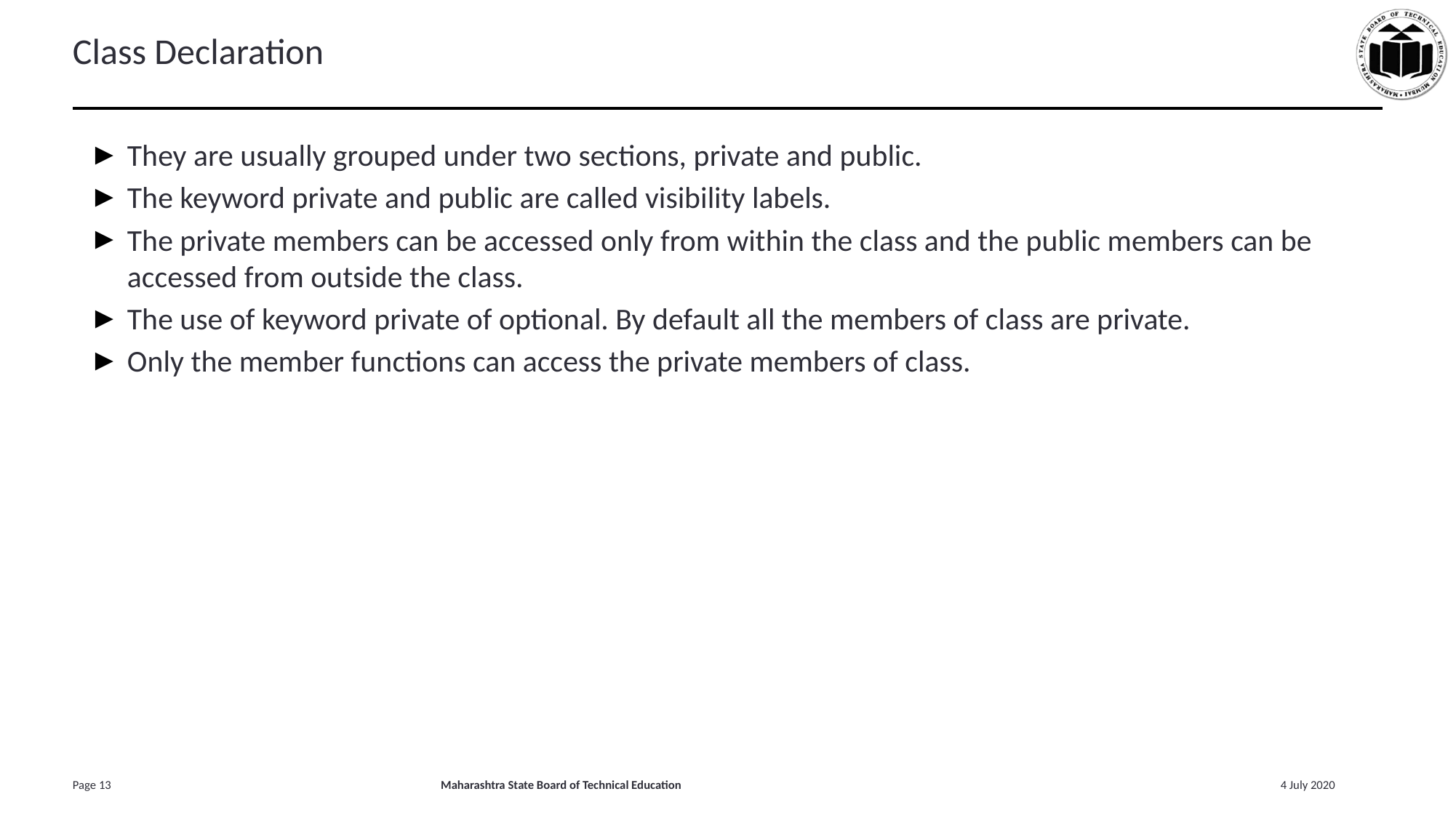

# Class Declaration
They are usually grouped under two sections, private and public.
The keyword private and public are called visibility labels.
The private members can be accessed only from within the class and the public members can be accessed from outside the class.
The use of keyword private of optional. By default all the members of class are private.
Only the member functions can access the private members of class.